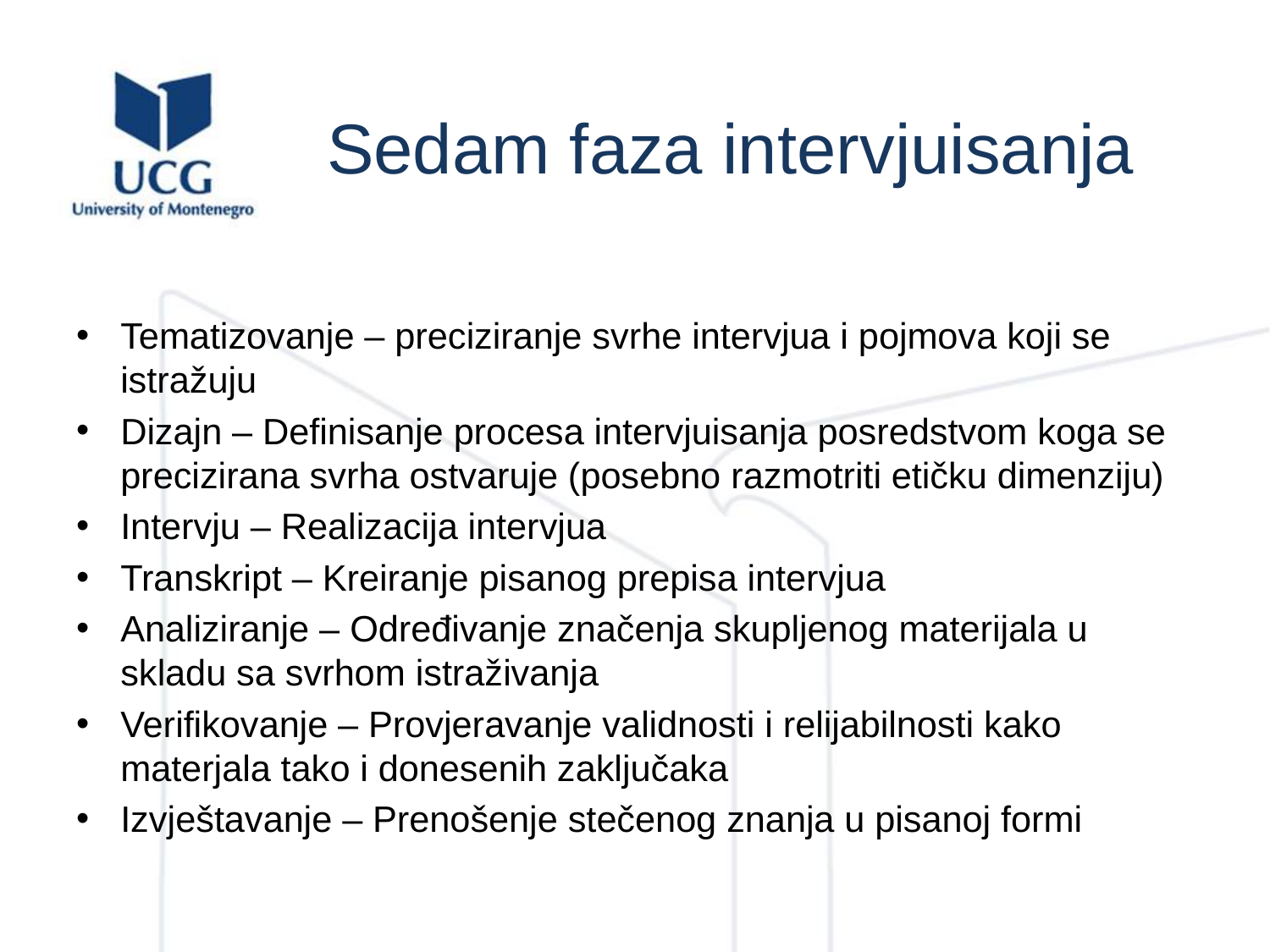

# Sedam faza intervjuisanja
Tematizovanje – preciziranje svrhe intervjua i pojmova koji se istražuju
Dizajn – Definisanje procesa intervjuisanja posredstvom koga se precizirana svrha ostvaruje (posebno razmotriti etičku dimenziju)
Intervju – Realizacija intervjua
Transkript – Kreiranje pisanog prepisa intervjua
Analiziranje – Određivanje značenja skupljenog materijala u skladu sa svrhom istraživanja
Verifikovanje – Provjeravanje validnosti i relijabilnosti kako materjala tako i donesenih zaključaka
Izvještavanje – Prenošenje stečenog znanja u pisanoj formi